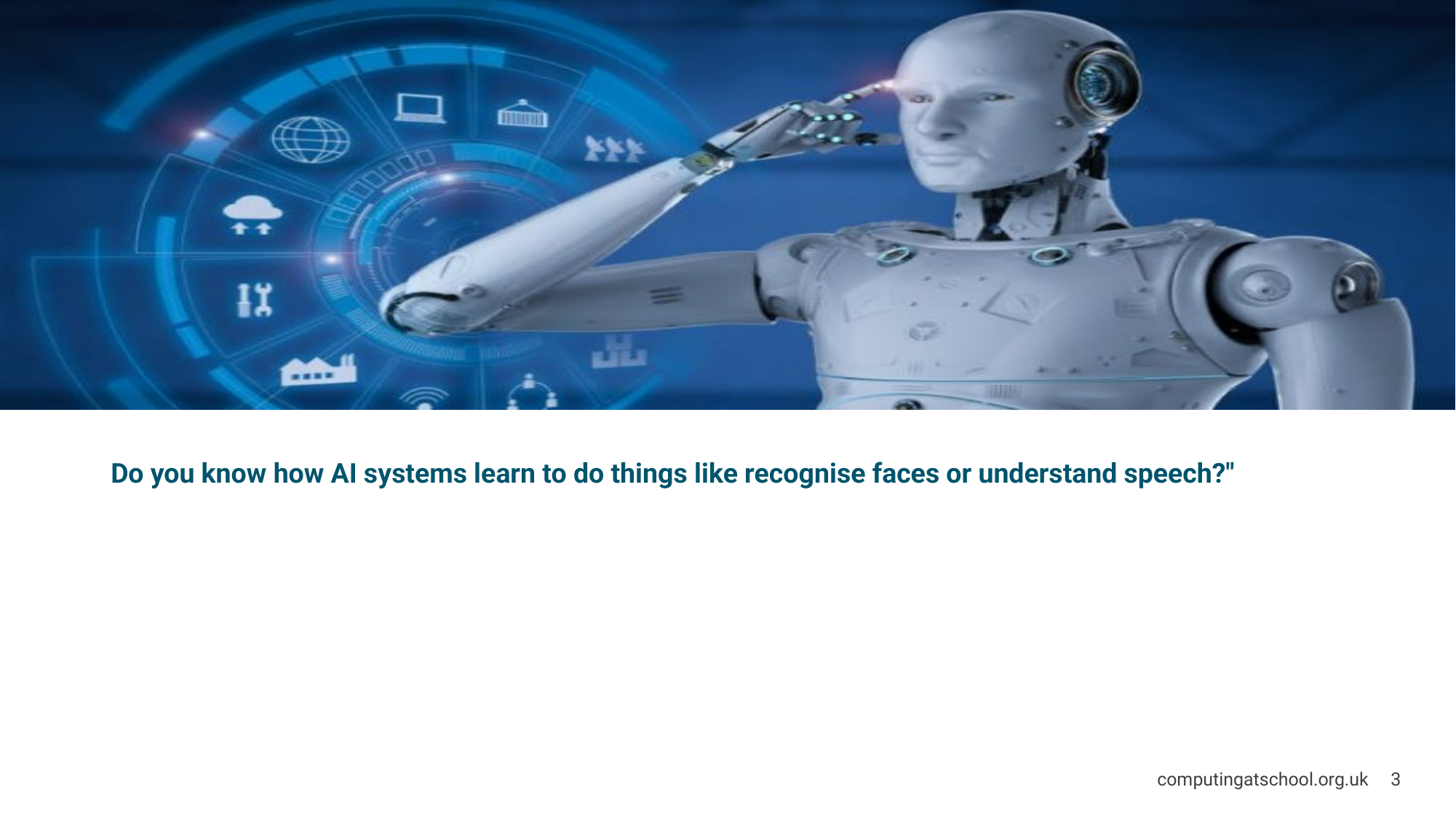

# Do you know how AI systems learn to do things like recognise faces or understand speech?"
computingatschool.org.uk
3